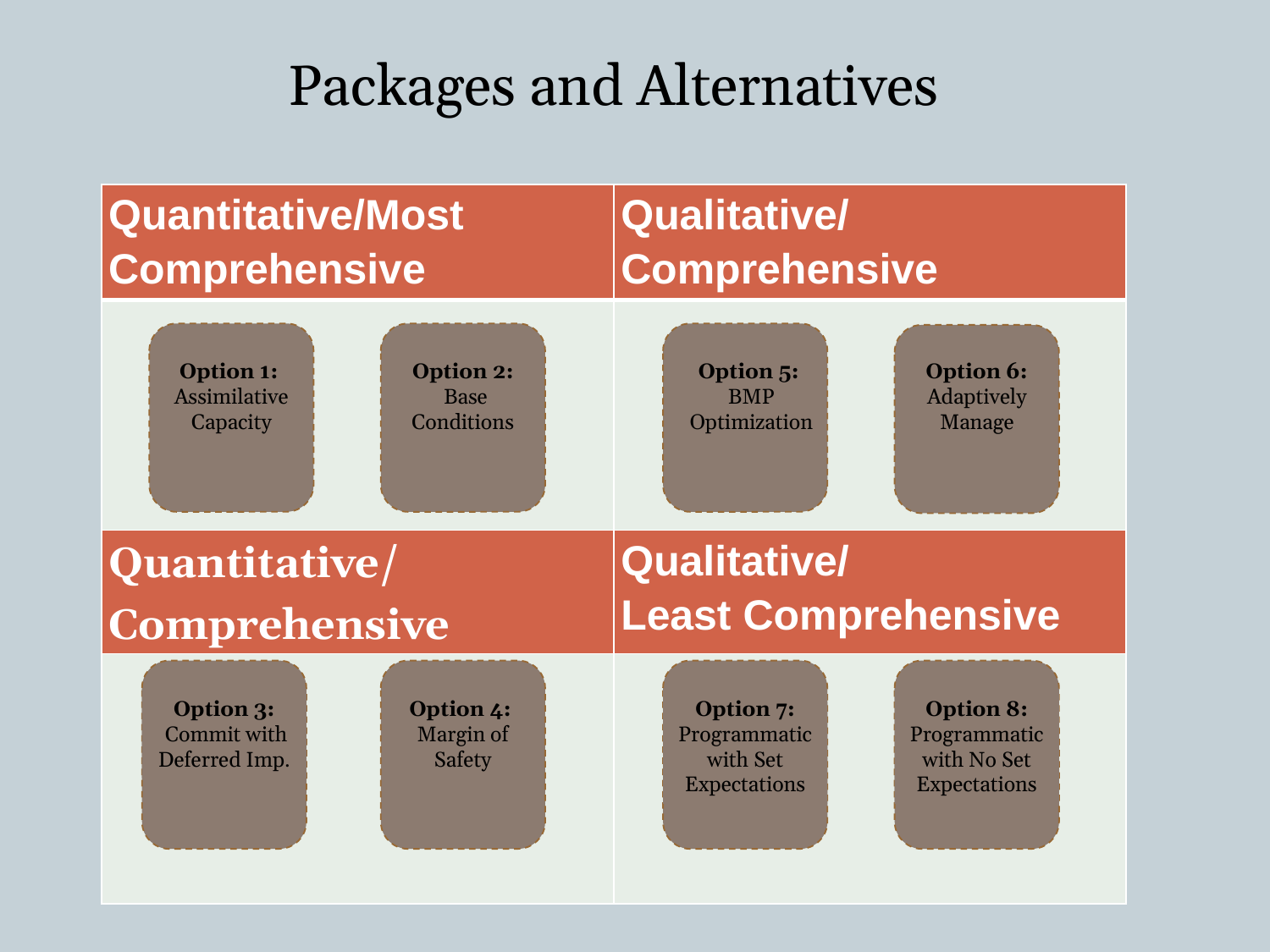

Packages and Alternatives
| Quantitative/Most Comprehensive | Qualitative/ Comprehensive |
| --- | --- |
|  |  |
| Quantitative/ Comprehensive | Qualitative/ Least Comprehensive |
|  |  |

Option 2:
 Base Conditions

Option 1:
Assimilative Capacity

Option 5:
BMP Optimization

Option 6:
Adaptively Manage

Option 4:
Margin of Safety

Option 3:
 Commit with Deferred Imp.

Option 7: Programmatic with Set Expectations

Option 8: Programmatic with No Set Expectations